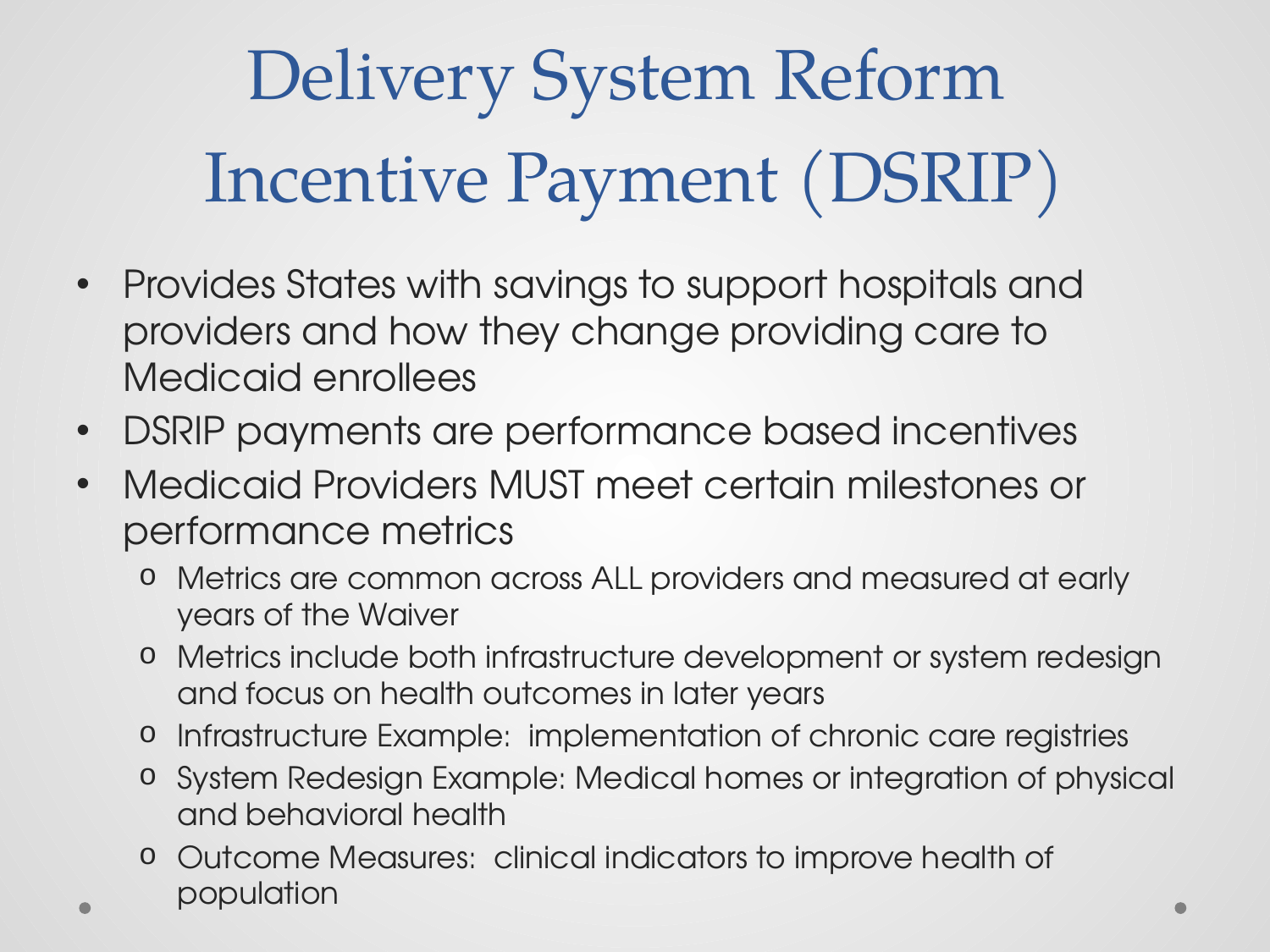

# Delivery System Reform Incentive Payment (DSRIP)
Provides States with savings to support hospitals and providers and how they change providing care to Medicaid enrollees
DSRIP payments are performance based incentives
Medicaid Providers MUST meet certain milestones or performance metrics
Metrics are common across ALL providers and measured at early years of the Waiver
Metrics include both infrastructure development or system redesign and focus on health outcomes in later years
Infrastructure Example:  implementation of chronic care registries
System Redesign Example: Medical homes or integration of physical and behavioral health
Outcome Measures:  clinical indicators to improve health of population